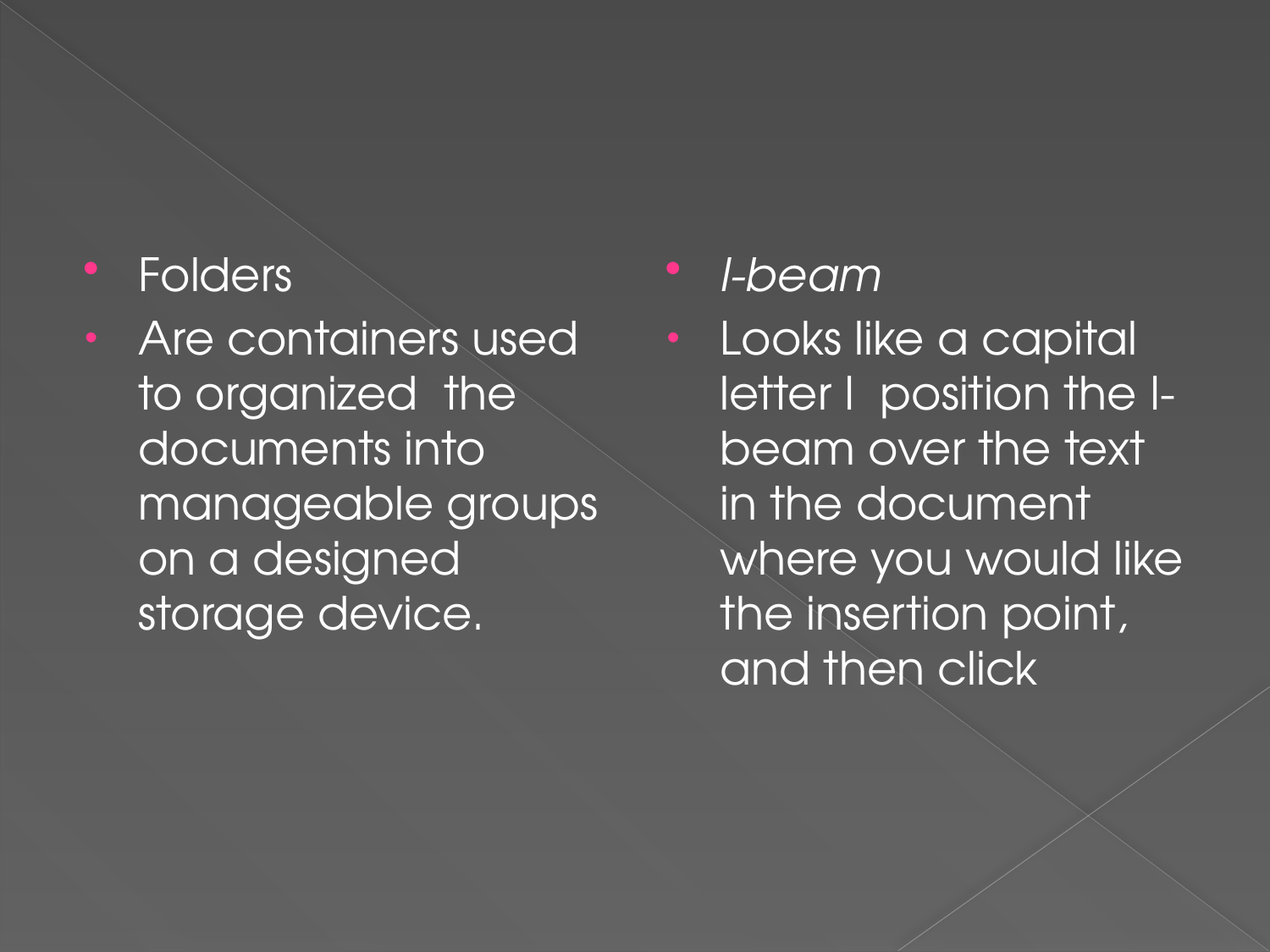

Folders
Are containers used to organized  the documents into manageable groups on a designed storage device.
I-beam
Looks like a capital letter I  position the I-beam over the text in the document where you would like the insertion point, and then click